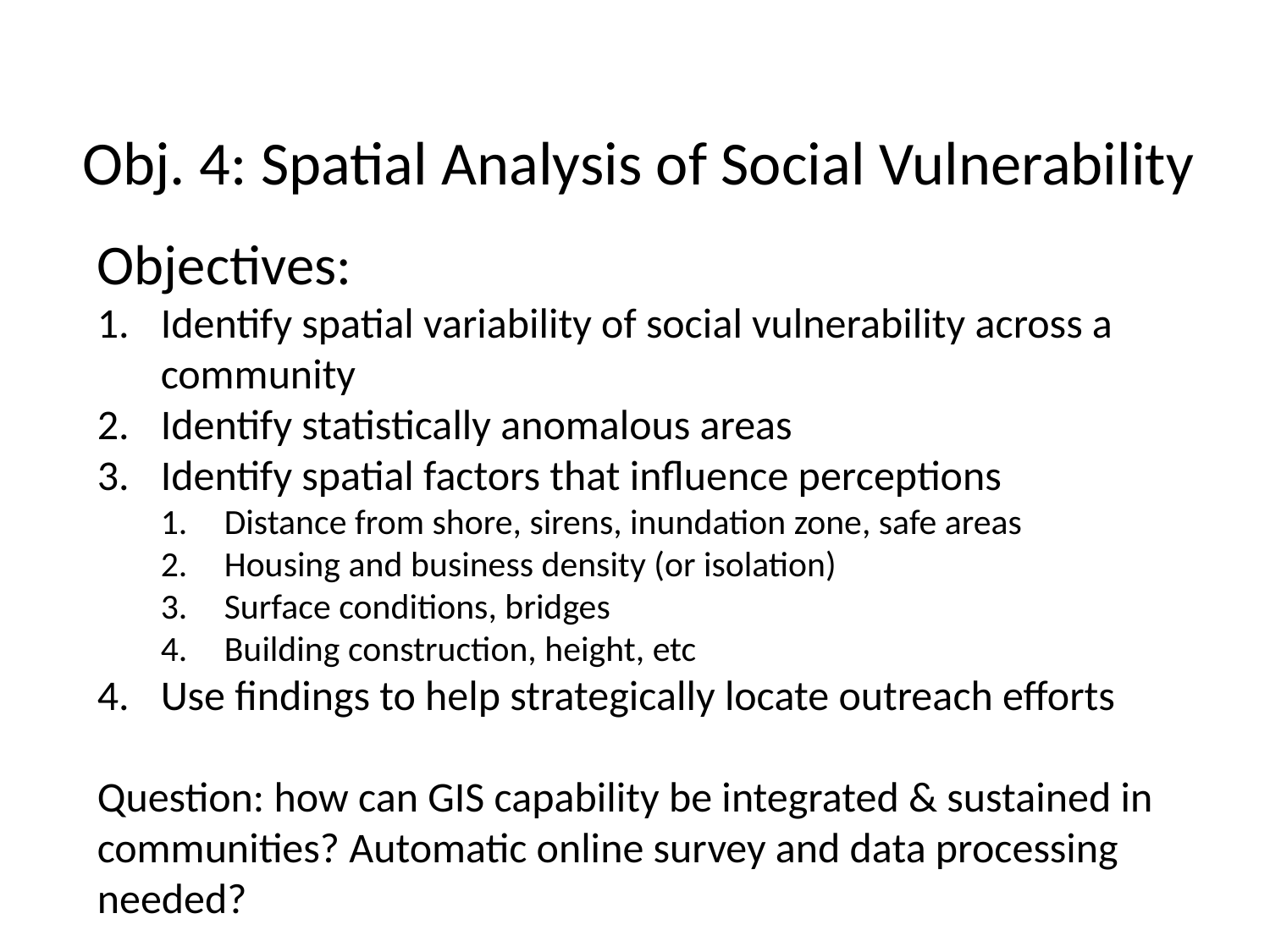

Obj. 4: Spatial Analysis of Social Vulnerability

Objectives:
Identify spatial variability of social vulnerability across a community
Identify statistically anomalous areas
Identify spatial factors that influence perceptions
Distance from shore, sirens, inundation zone, safe areas
Housing and business density (or isolation)
Surface conditions, bridges
Building construction, height, etc
Use findings to help strategically locate outreach efforts

Question: how can GIS capability be integrated & sustained in communities? Automatic online survey and data processing needed?